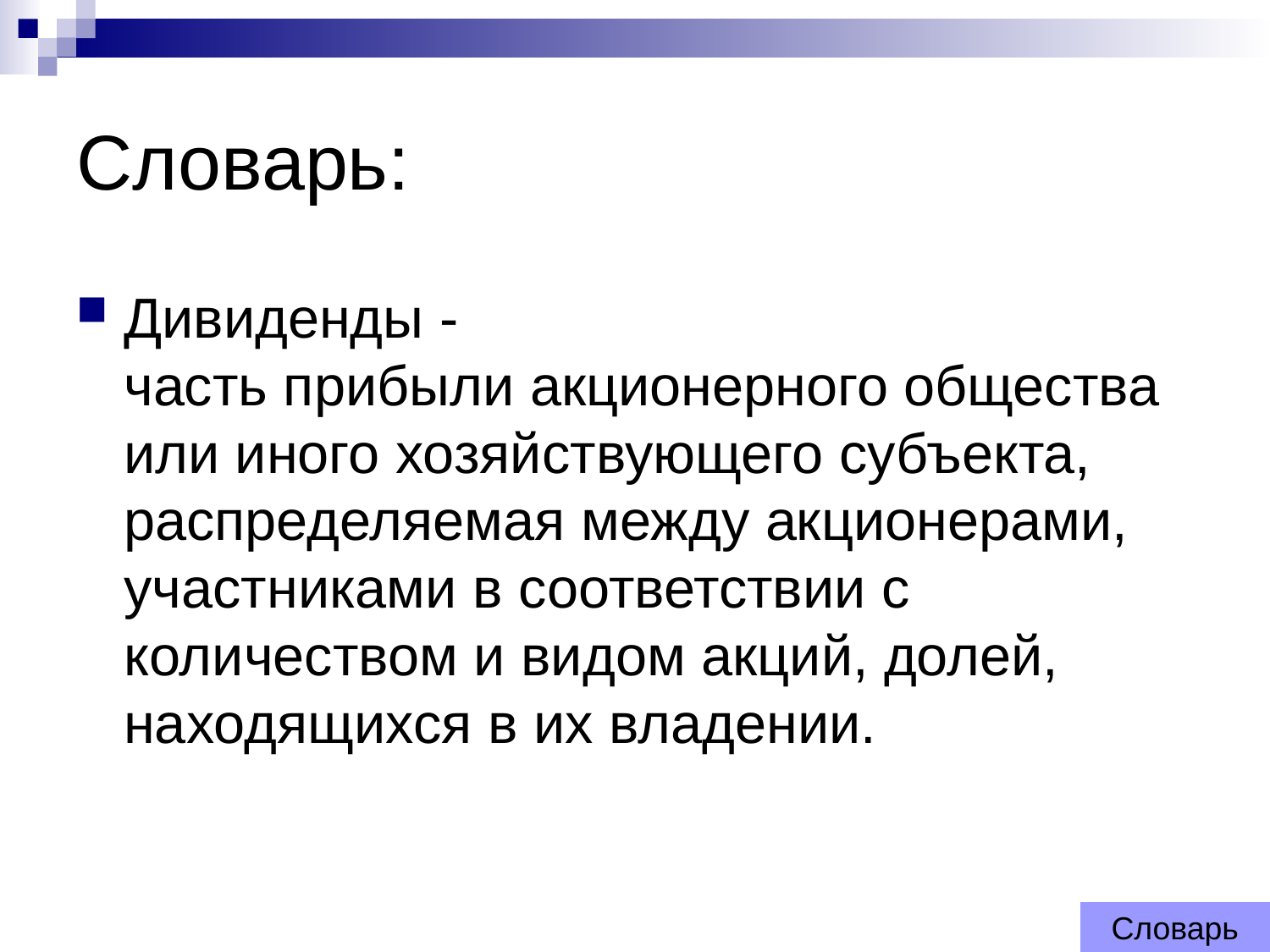

# Словарь:
Дивиденды - часть прибыли акционерного общества или иного хозяйствующего субъекта, распределяемая между акционерами, участниками в соответствии с количеством и видом акций, долей, находящихся в их владении.
Словарь